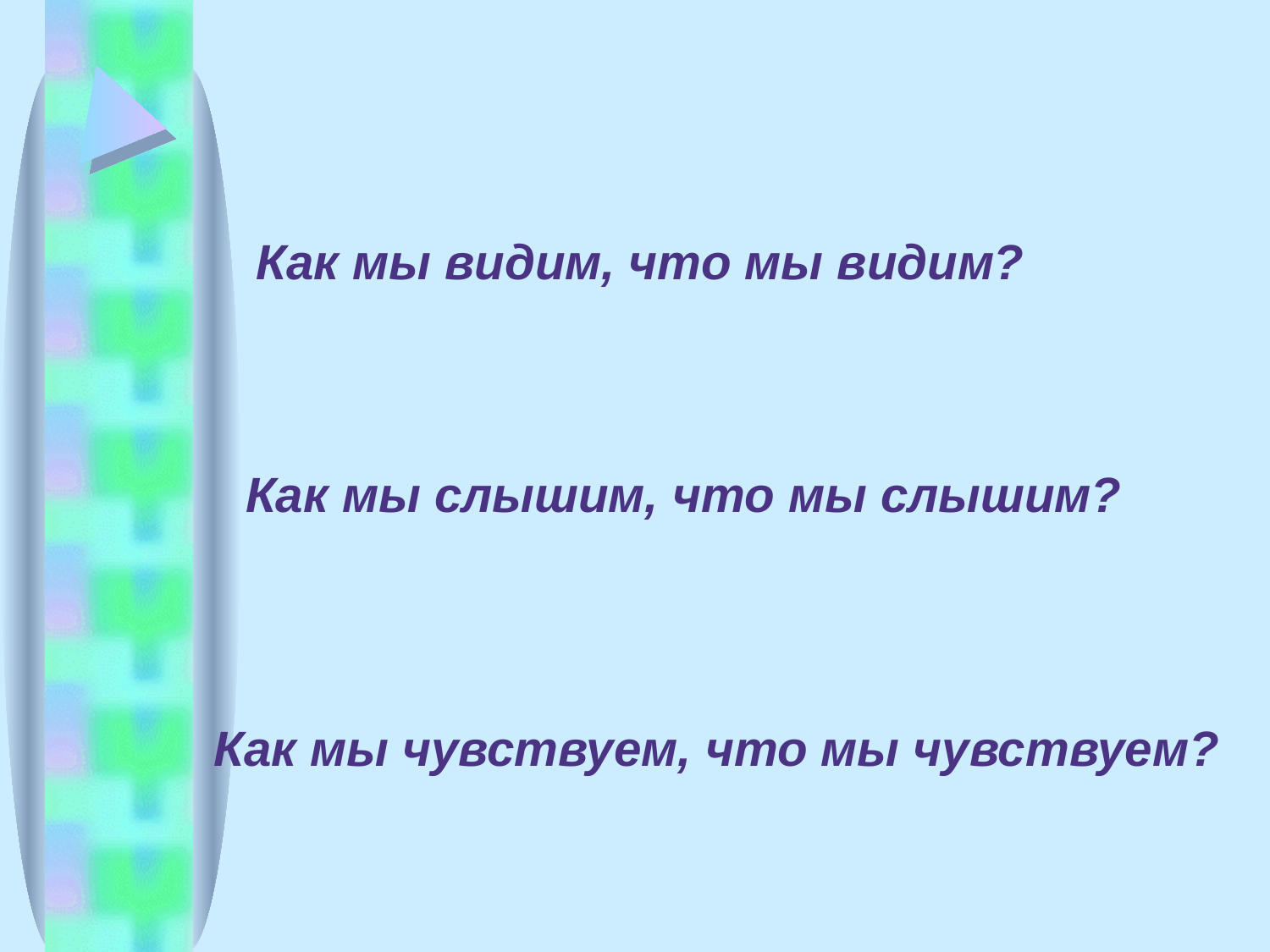

# Как мы видим, что мы видим?
Как мы слышим, что мы слышим?
Как мы чувствуем, что мы чувствуем?